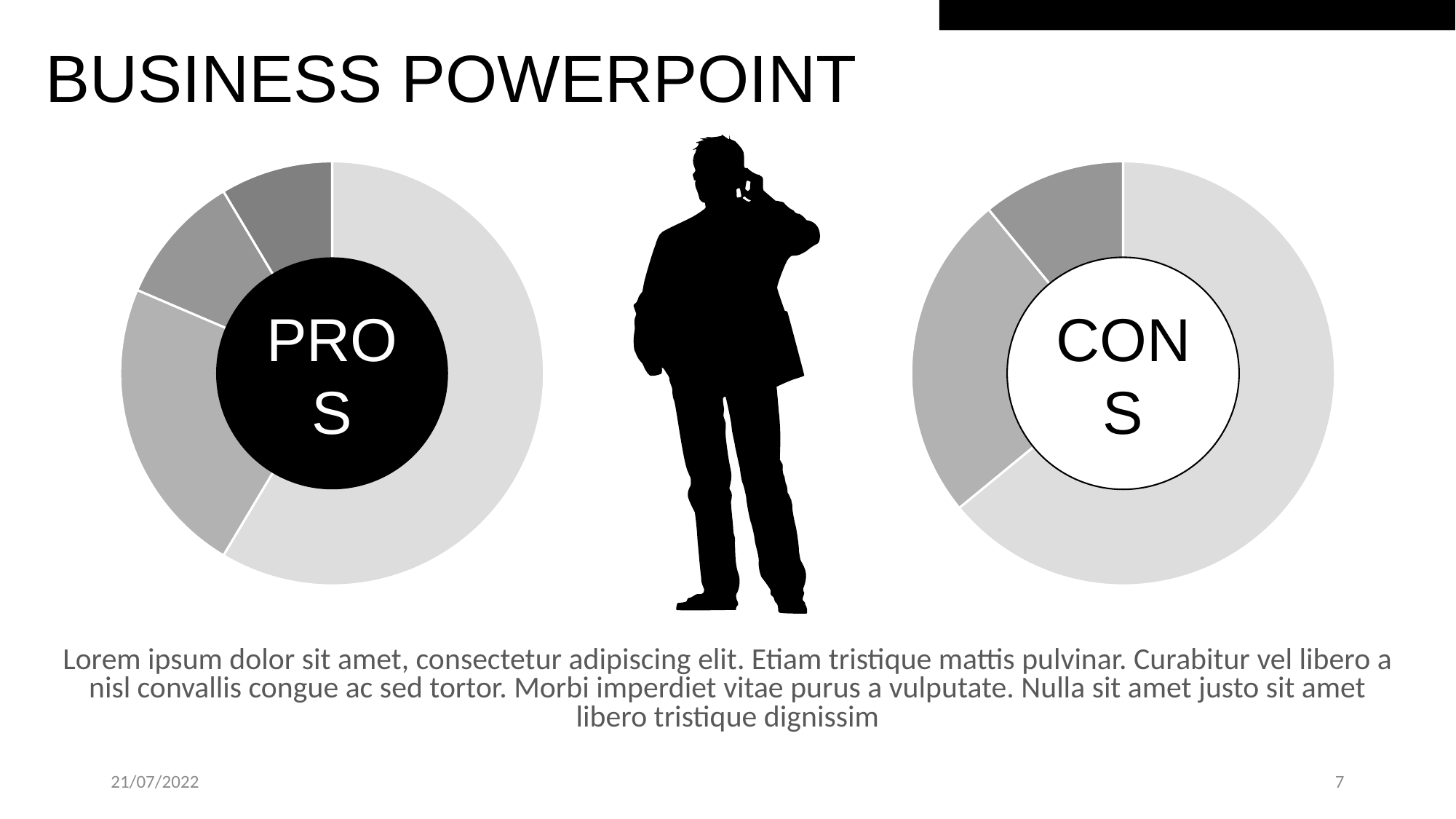

BUSINESS POWERPOINT

### Chart

| Category | Sales |
|---|---|
| 1st Qtr | 8.2 |
| 2nd Qtr | 3.2 |
| 3rd Qtr | 1.4 |
| 4th Qtr | 1.2 |

### Chart

| Category | Sales |
|---|---|
| 1st Qtr | 8.2 |
| 2nd Qtr | 3.2 |
| 3rd Qtr | 1.4 |
PROS
CONS
Lorem ipsum dolor sit amet, consectetur adipiscing elit. Etiam tristique mattis pulvinar. Curabitur vel libero a nisl convallis congue ac sed tortor. Morbi imperdiet vitae purus a vulputate. Nulla sit amet justo sit amet libero tristique dignissim
21/07/2022
7